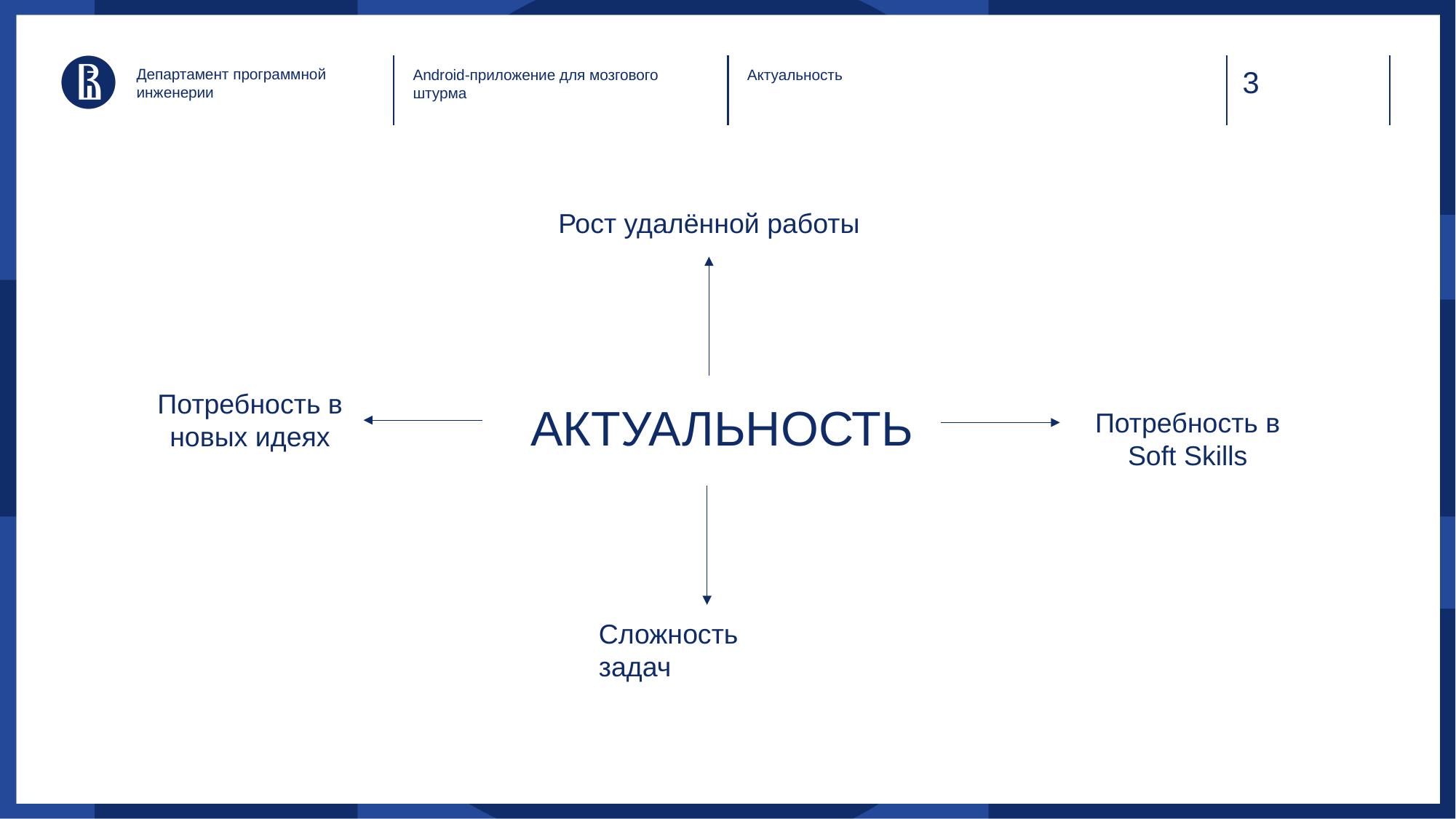

Департамент программной инженерии
Android-приложение для мозгового штурма

Актуальность
Рост удалённой работы
Потребность в новых идеях
АКТУАЛЬНОСТЬ
Потребность в Soft Skills
Сложность задач